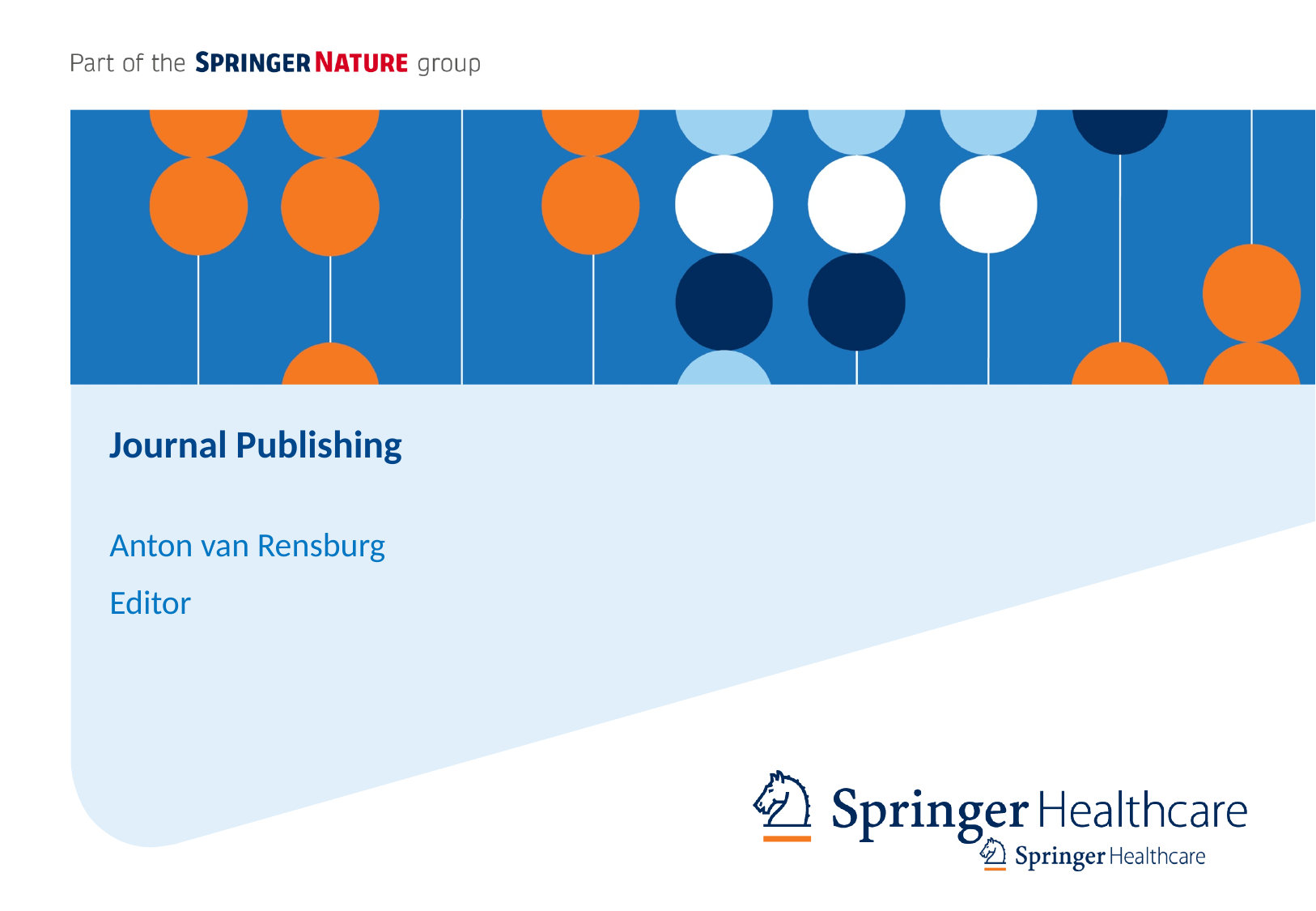

# Journal Publishing
Anton van Rensburg
Editor